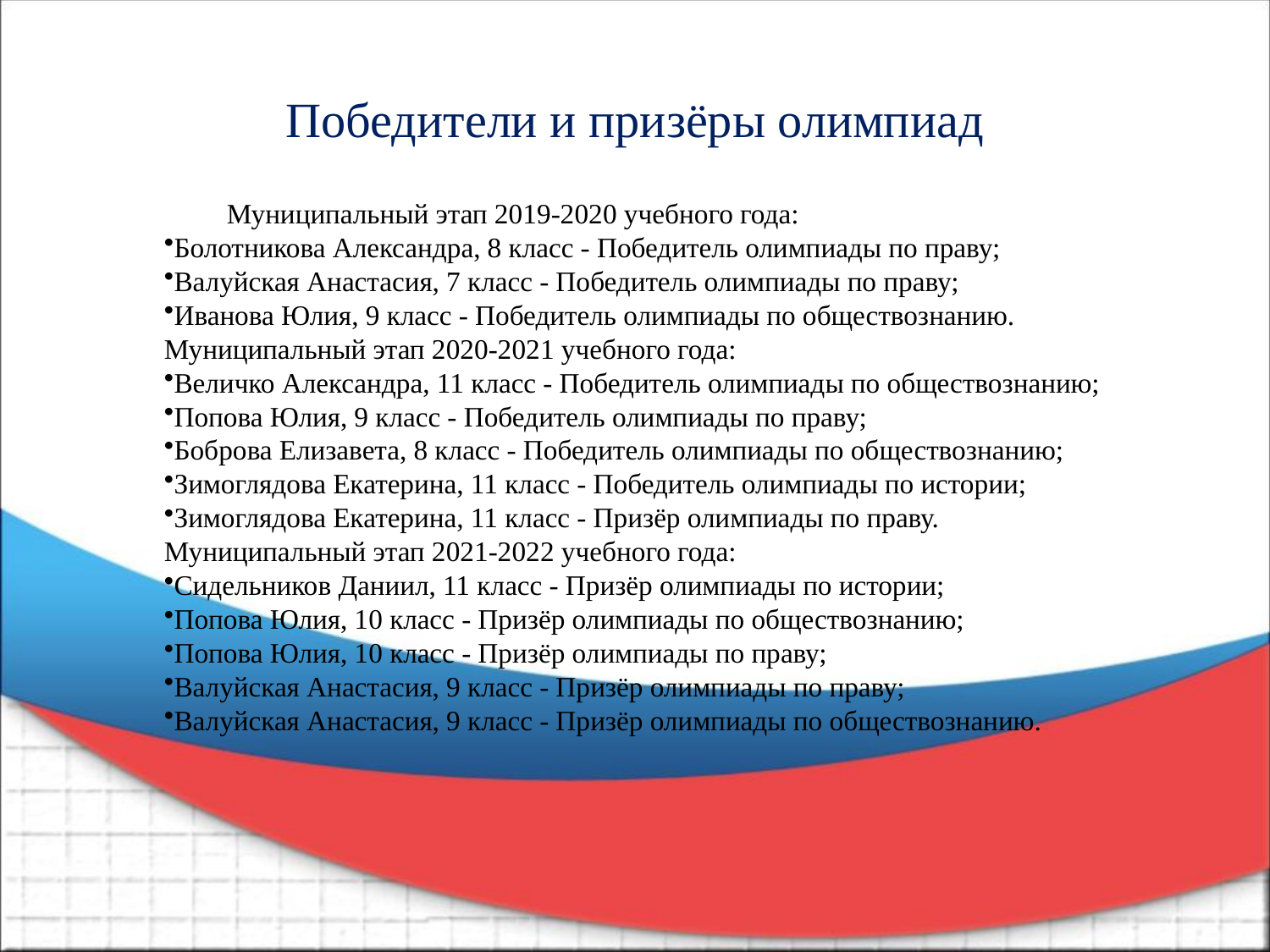

# Победители и призёры олимпиад
Муниципальный этап 2019-2020 учебного года:
Болотникова Александра, 8 класс - Победитель олимпиады по праву;
Валуйская Анастасия, 7 класс - Победитель олимпиады по праву;
Иванова Юлия, 9 класс - Победитель олимпиады по обществознанию.
Муниципальный этап 2020-2021 учебного года:
Величко Александра, 11 класс - Победитель олимпиады по обществознанию;
Попова Юлия, 9 класс - Победитель олимпиады по праву;
Боброва Елизавета, 8 класс - Победитель олимпиады по обществознанию;
Зимоглядова Екатерина, 11 класс - Победитель олимпиады по истории;
Зимоглядова Екатерина, 11 класс - Призёр олимпиады по праву.
Муниципальный этап 2021-2022 учебного года:
Сидельников Даниил, 11 класс - Призёр олимпиады по истории;
Попова Юлия, 10 класс - Призёр олимпиады по обществознанию;
Попова Юлия, 10 класс - Призёр олимпиады по праву;
Валуйская Анастасия, 9 класс - Призёр олимпиады по праву;
Валуйская Анастасия, 9 класс - Призёр олимпиады по обществознанию.